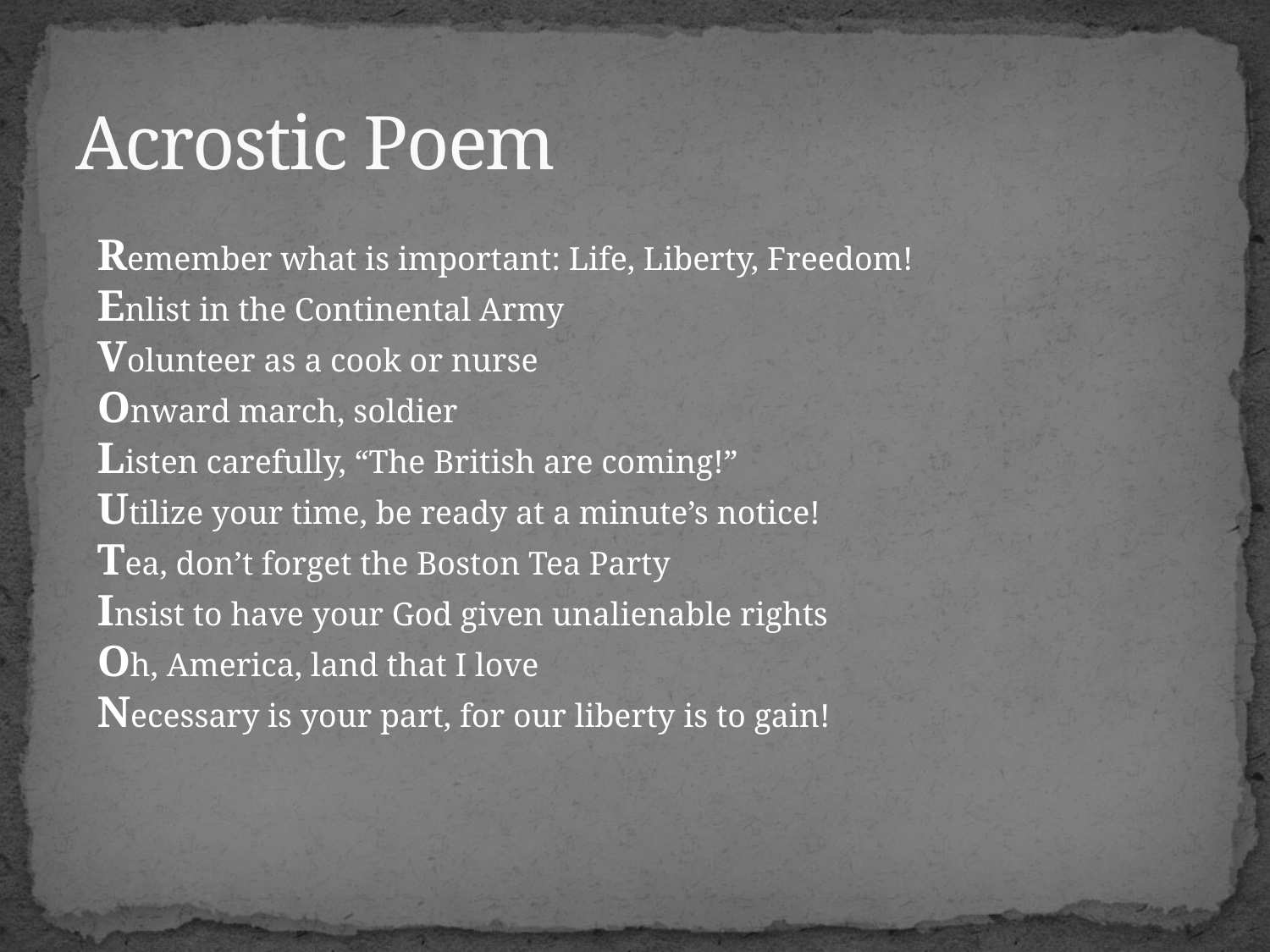

# Acrostic Poem
Remember what is important: Life, Liberty, Freedom!
Enlist in the Continental Army
Volunteer as a cook or nurse
Onward march, soldier
Listen carefully, “The British are coming!”
Utilize your time, be ready at a minute’s notice!
Tea, don’t forget the Boston Tea Party
Insist to have your God given unalienable rights
Oh, America, land that I love
Necessary is your part, for our liberty is to gain!